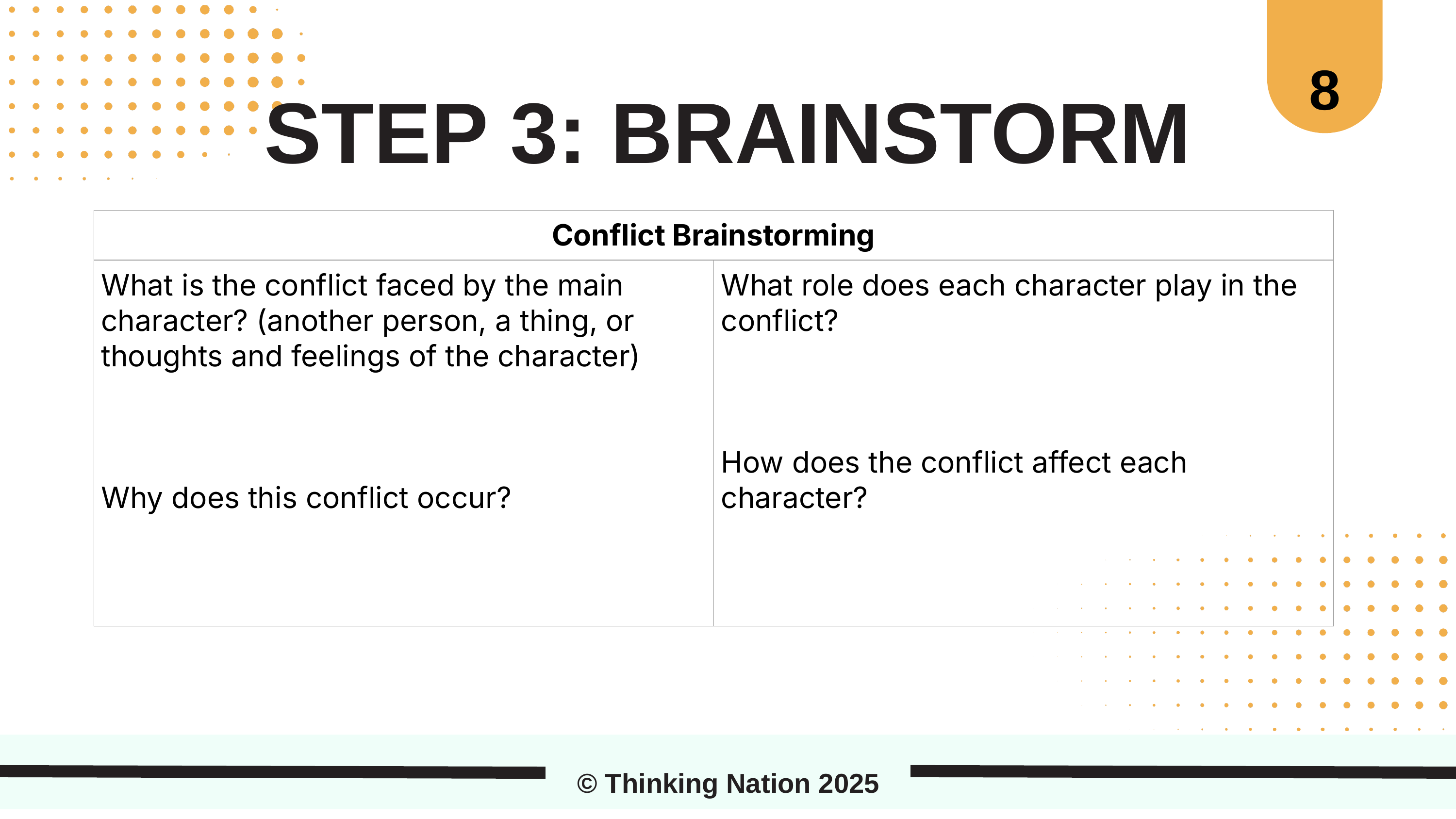

8
STEP 3: BRAINSTORM
| Conflict Brainstorming |  |
| --- | --- |
| What is the conflict faced by the main character? (another person, a thing, or thoughts and feelings of the character) Why does this conflict occur? | What role does each character play in the conflict? How does the conflict affect each character? |

© Thinking Nation 2025